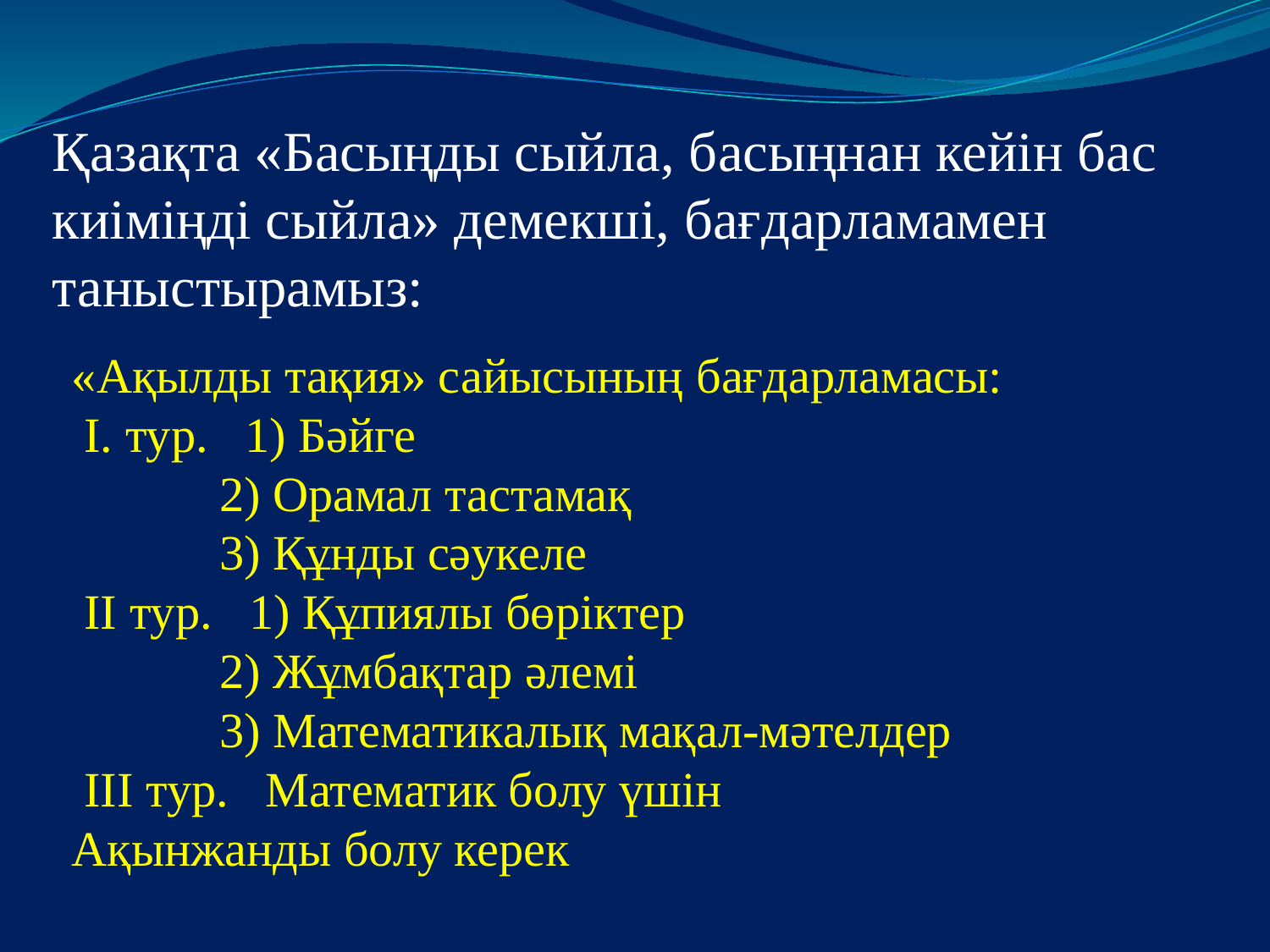

Қазақта «Басыңды сыйла, басыңнан кейін бас киіміңді сыйла» демекші, бағдарламамен таныстырамыз:

«Ақылды тақия» сайысының бағдарламасы:
 І. тур.   1) Бәйге
            2) Орамал тастамақ
            3) Құнды сәукеле
 ІІ тур.   1) Құпиялы бөріктер
            2) Жұмбақтар әлемі
            3) Математикалық мақал-мәтелдер
 ІІІ тур.   Математик болу үшін
Ақынжанды болу керек